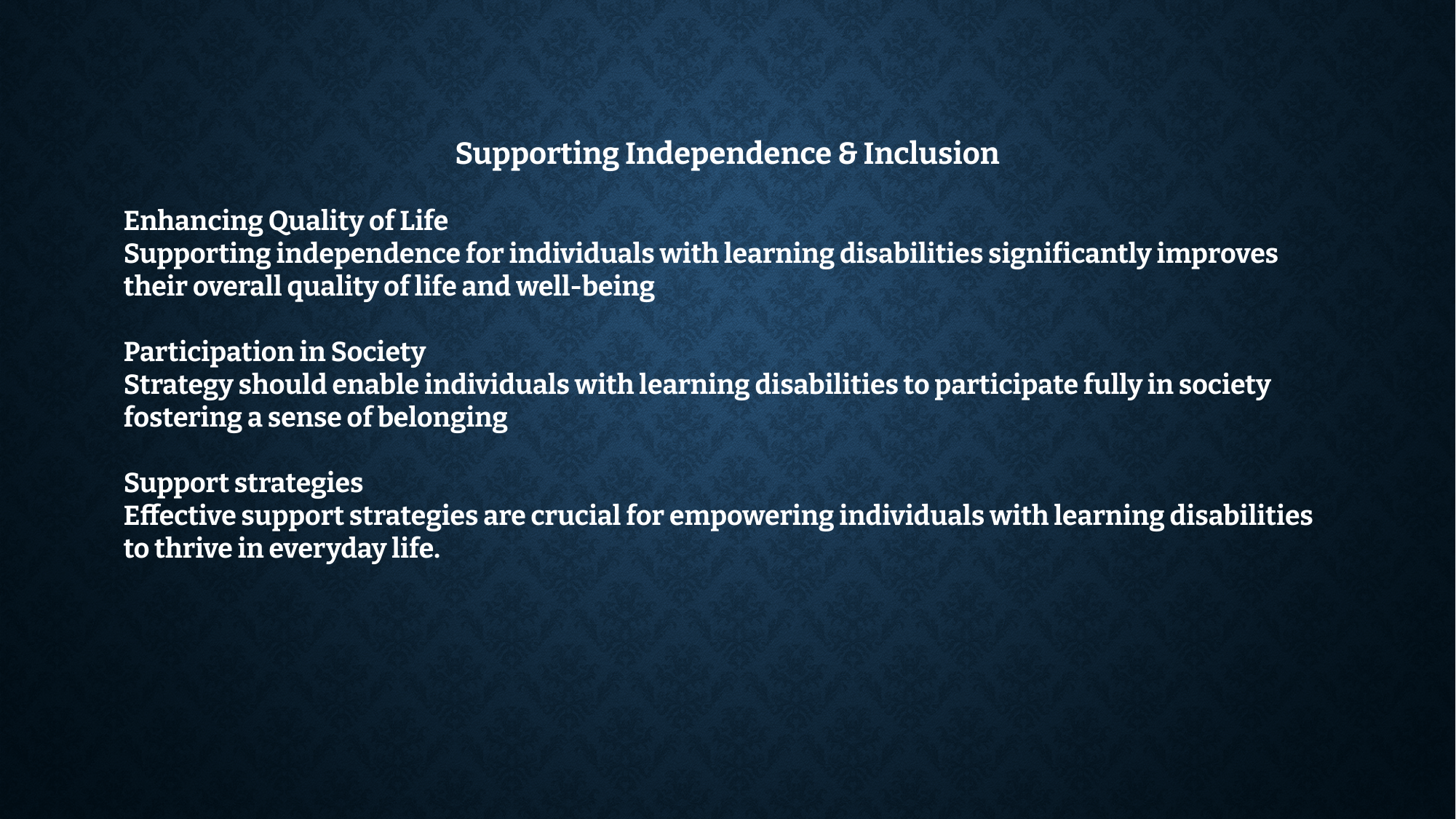

Supporting Independence & Inclusion

Enhancing Quality of Life
Supporting independence for individuals with learning disabilities significantly improves their overall quality of life and well-being

Participation in Society
Strategy should enable individuals with learning disabilities to participate fully in society fostering a sense of belonging

Support strategies
Effective support strategies are crucial for empowering individuals with learning disabilities to thrive in everyday life.